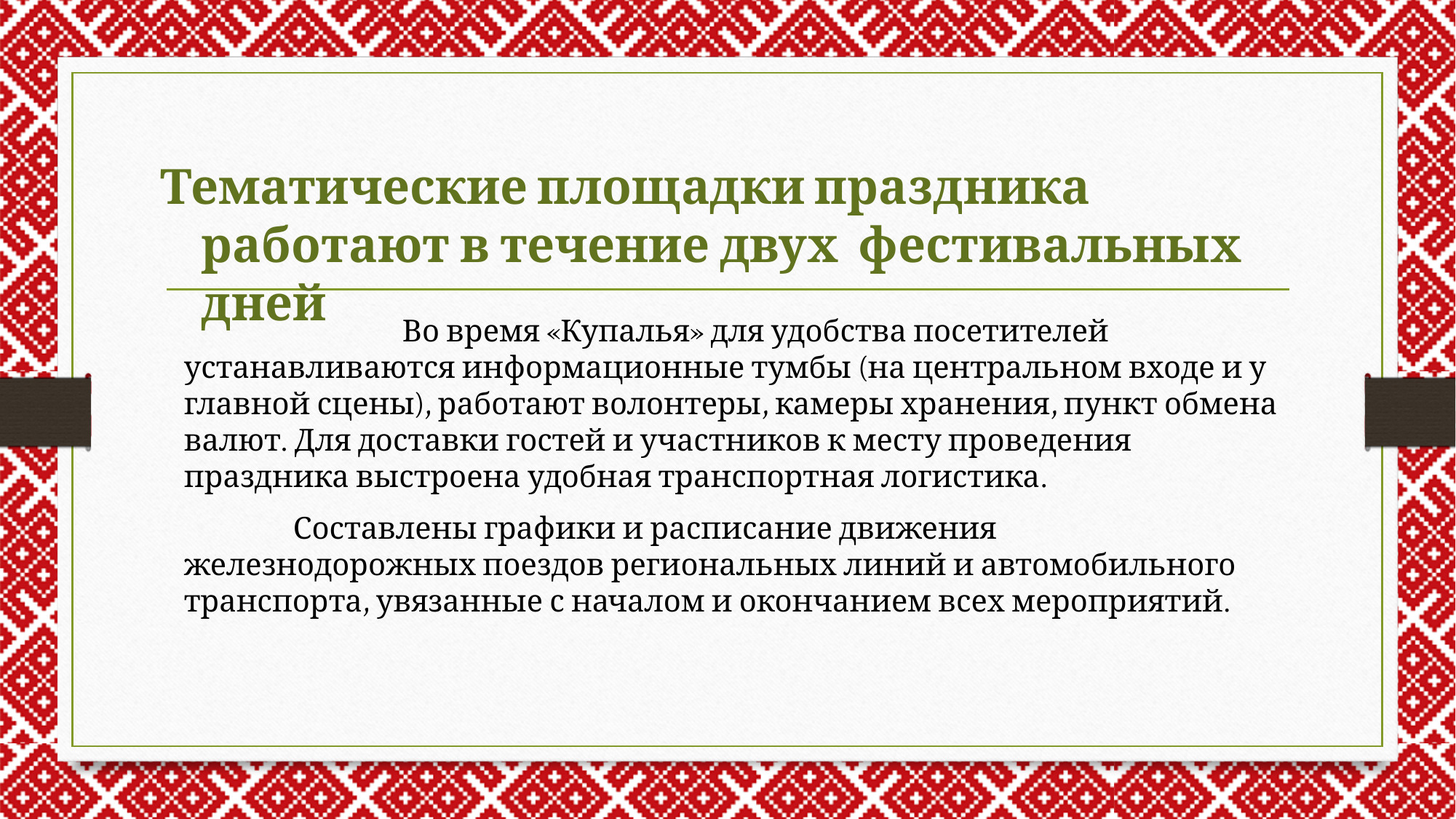

#

Тематические площадки праздника работают в течение двух  фестивальных дней
			Во время «Купалья» для удобства посетителей устанавливаются информационные тумбы (на центральном входе и у главной сцены), работают волонтеры, камеры хранения, пункт обмена валют. Для доставки гостей и участников к месту проведения праздника выстроена удобная транспортная логистика.
		Составлены графики и расписание движения железнодорожных поездов региональных линий и автомобильного транспорта, увязанные с началом и окончанием всех мероприятий.